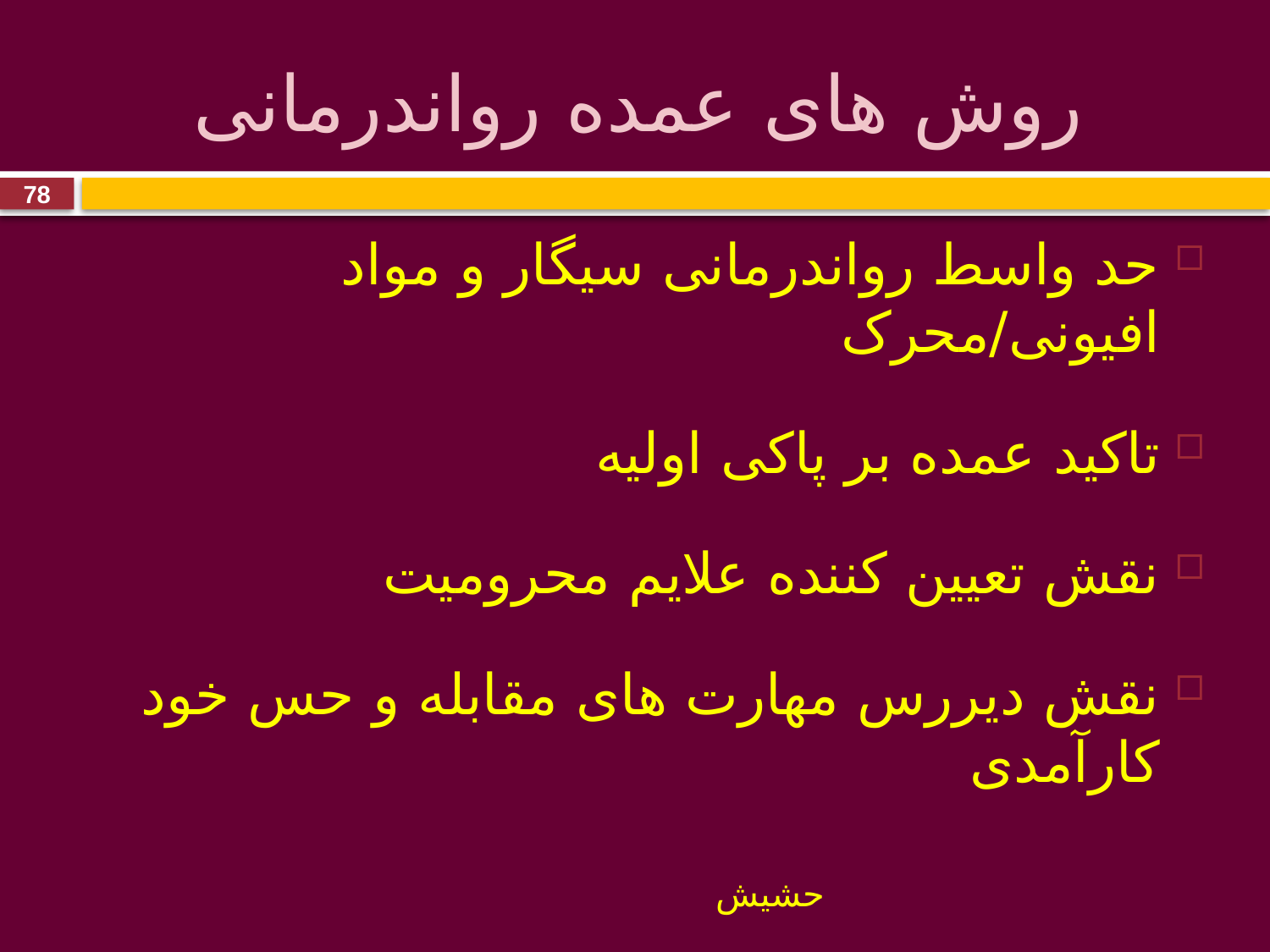

# روش های عمده رواندرمانی
78
حد واسط رواندرمانی سیگار و مواد افیونی/محرک
تاکید عمده بر پاکی اولیه
نقش تعیین کننده علایم محرومیت
نقش دیررس مهارت های مقابله و حس خود کارآمدی

حشیش